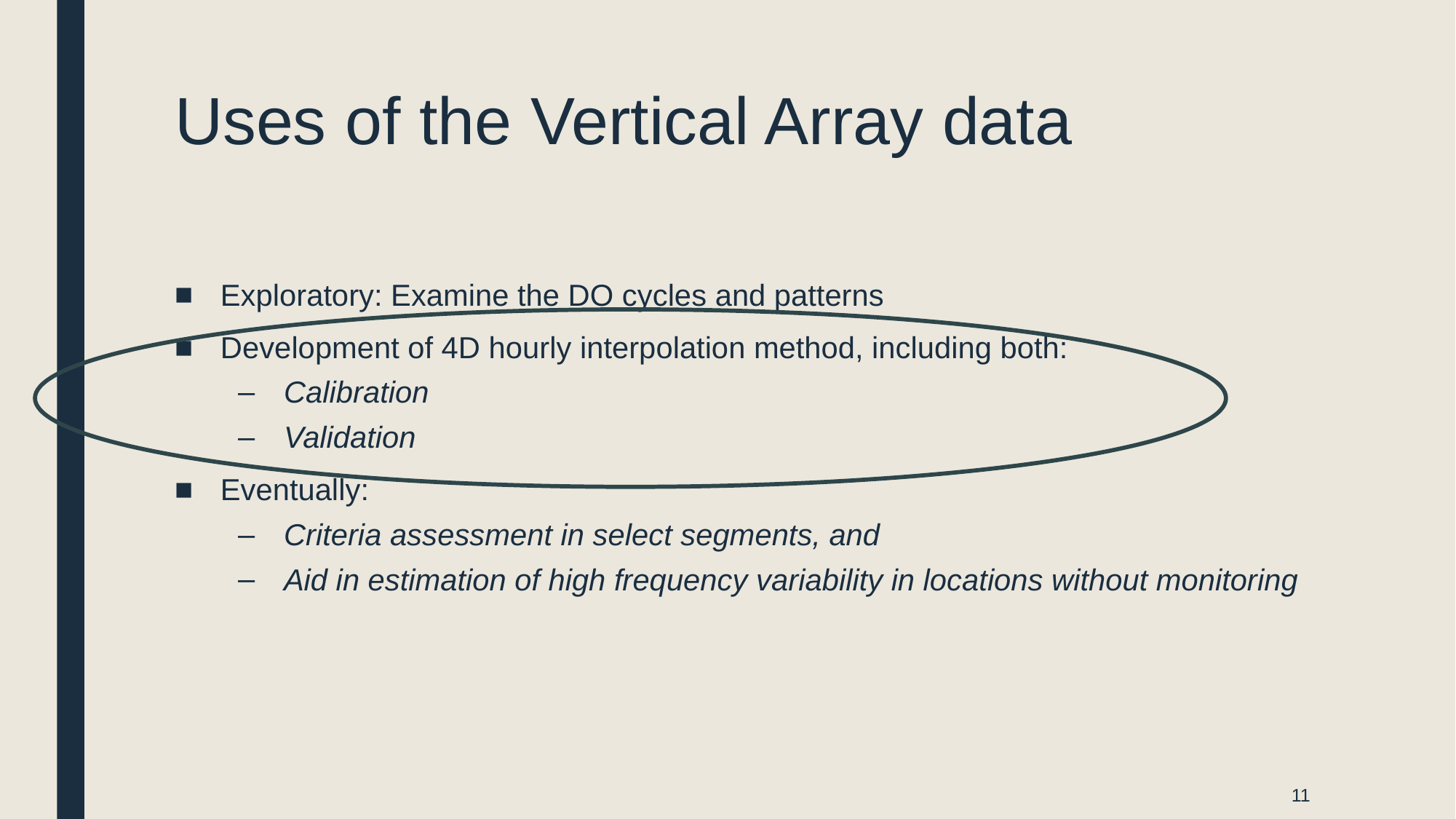

# Uses of the Vertical Array data
Exploratory: Examine the DO cycles and patterns
Development of 4D hourly interpolation method, including both:
Calibration
Validation
Eventually:
Criteria assessment in select segments, and
Aid in estimation of high frequency variability in locations without monitoring

11